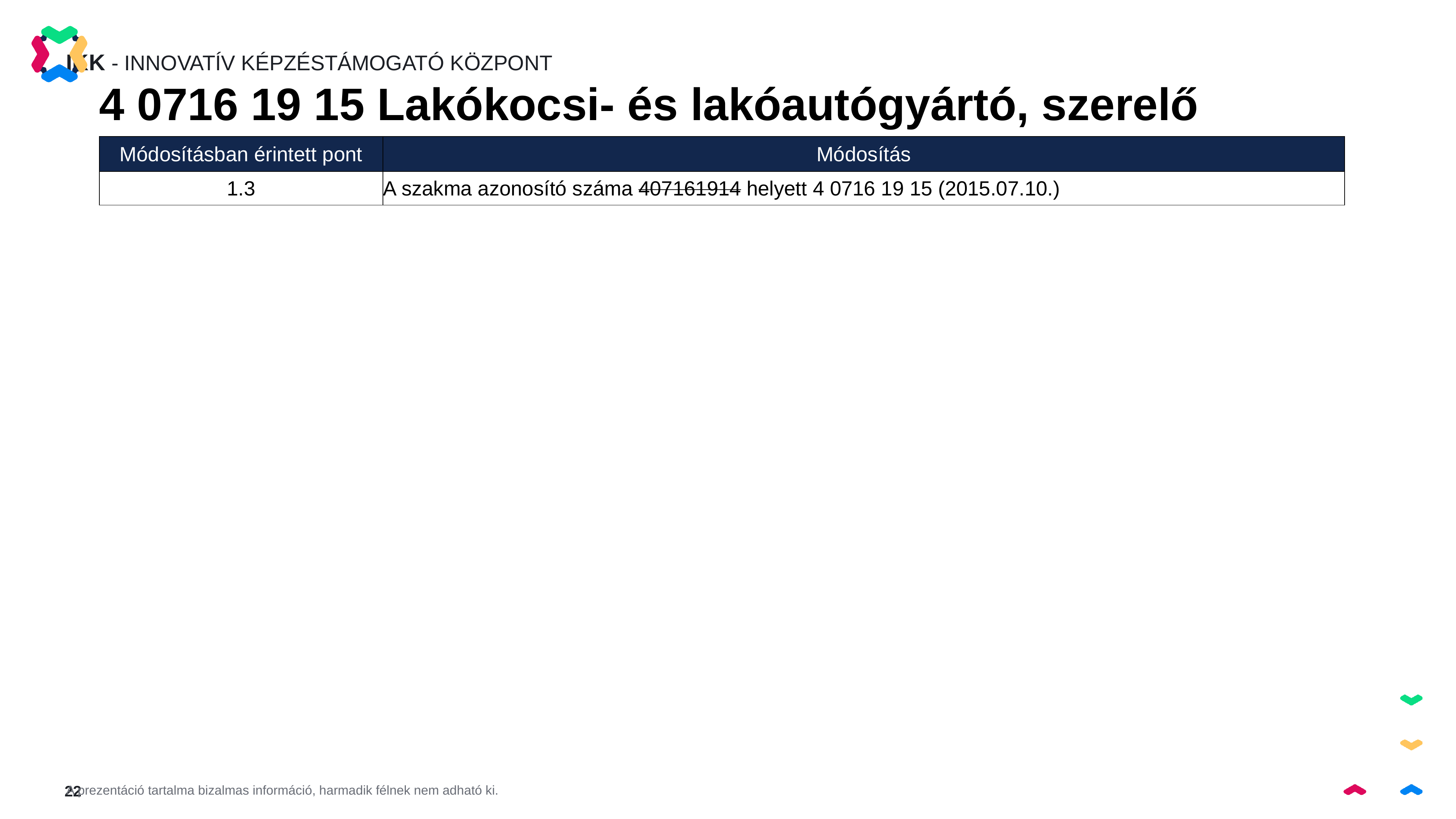

4 0716 19 15 Lakókocsi- és lakóautógyártó, szerelő
| Módosításban érintett pont | Módosítás |
| --- | --- |
| 1.3 | A szakma azonosító száma 407161914 helyett 4 0716 19 15 (2015.07.10.) |